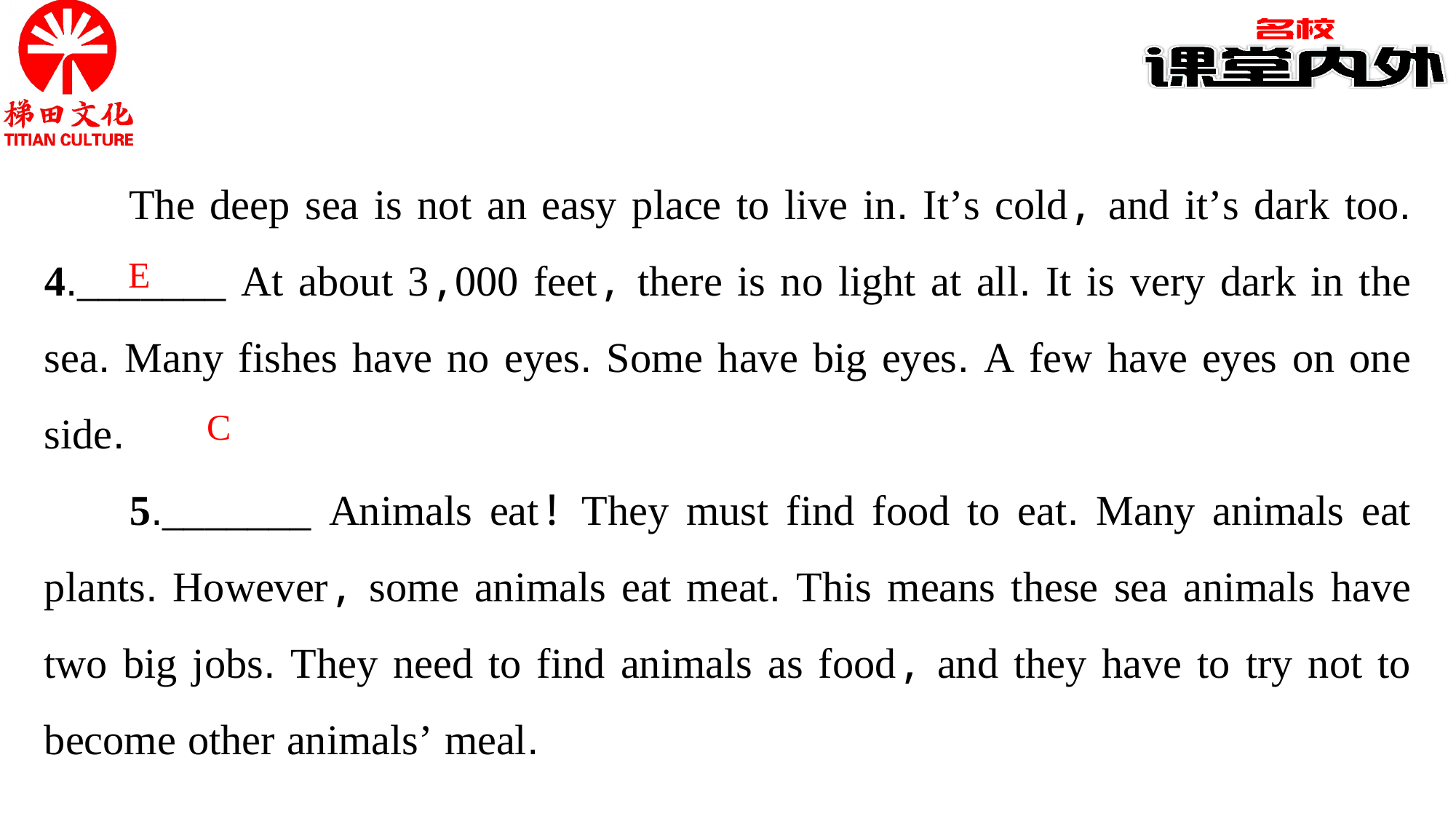

The deep sea is not an easy place to live in. It’s cold, and it’s dark too. 4._______ At about 3,000 feet, there is no light at all. It is very dark in the sea. Many fishes have no eyes. Some have big eyes. A few have eyes on one side.
5._______ Animals eat! They must find food to eat. Many animals eat plants. However, some animals eat meat. This means these sea animals have two big jobs. They need to find animals as food, and they have to try not to become other animals’ meal.
E
C